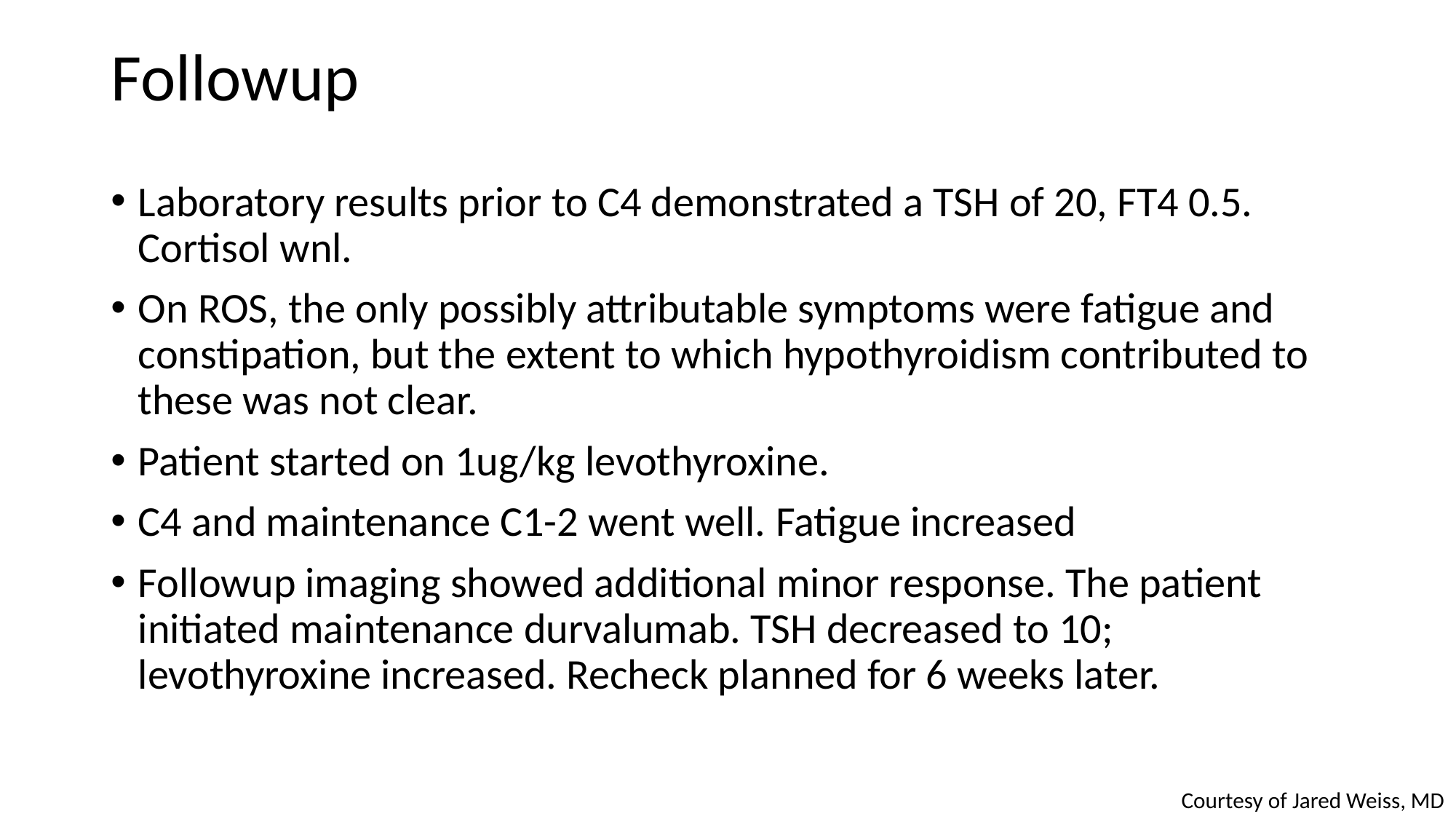

# Followup
Laboratory results prior to C4 demonstrated a TSH of 20, FT4 0.5.  Cortisol wnl.
On ROS, the only possibly attributable symptoms were fatigue and constipation, but the extent to which hypothyroidism contributed to these was not clear.
Patient started on 1ug/kg levothyroxine.
C4 and maintenance C1-2 went well. Fatigue increased
Followup imaging showed additional minor response. The patient initiated maintenance durvalumab. TSH decreased to 10; levothyroxine increased. Recheck planned for 6 weeks later.

Courtesy of Jared Weiss, MD